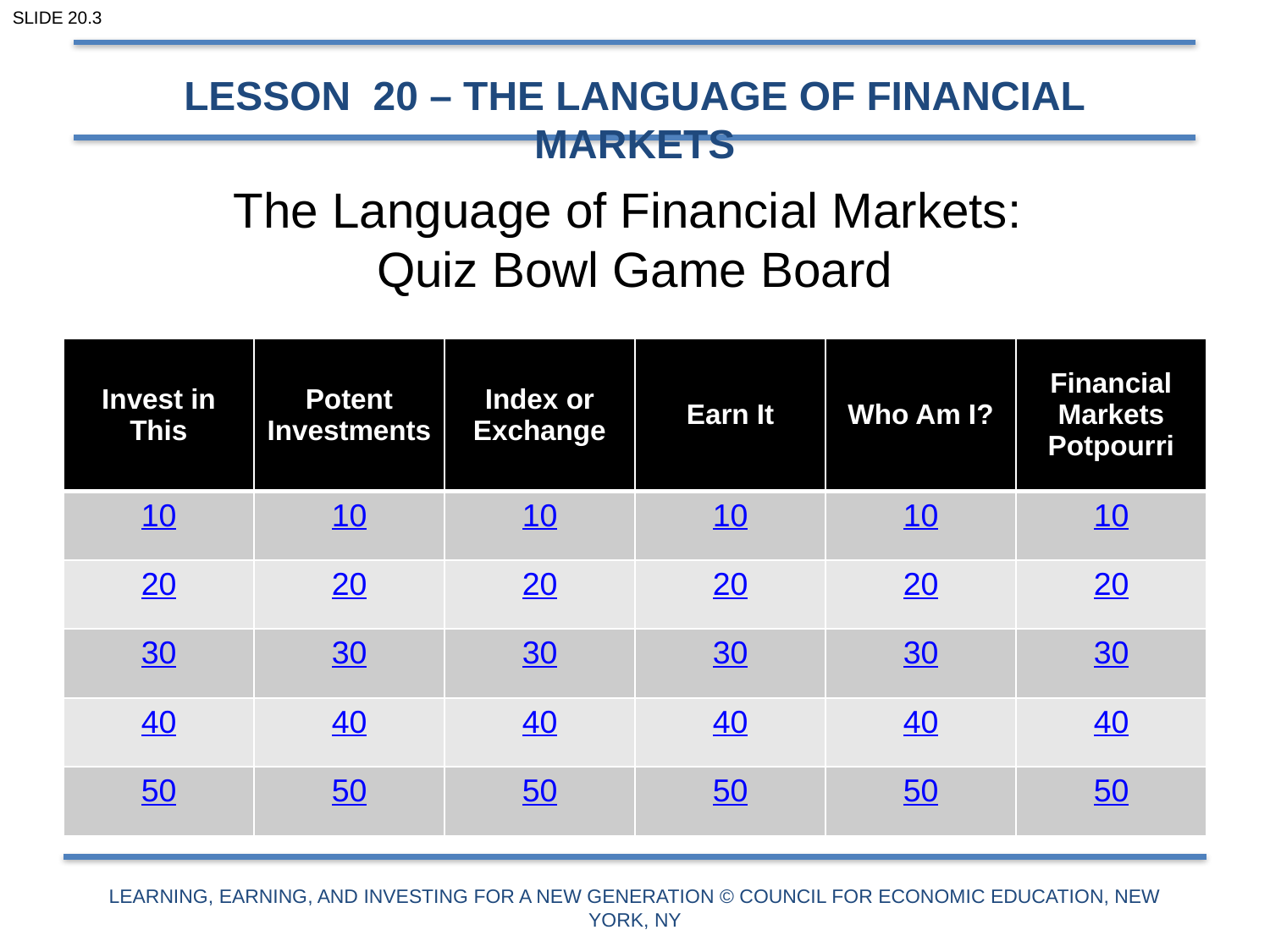

Slide 20.3
Lesson  20 – The Language of Financial Markets
# The Language of Financial Markets: Quiz Bowl Game Board
| Invest in This | Potent Investments | Index or Exchange | Earn It | Who Am I? | Financial Markets Potpourri |
| --- | --- | --- | --- | --- | --- |
| 10 | 10 | 10 | 10 | 10 | 10 |
| 20 | 20 | 20 | 20 | 20 | 20 |
| 30 | 30 | 30 | 30 | 30 | 30 |
| 40 | 40 | 40 | 40 | 40 | 40 |
| 50 | 50 | 50 | 50 | 50 | 50 |